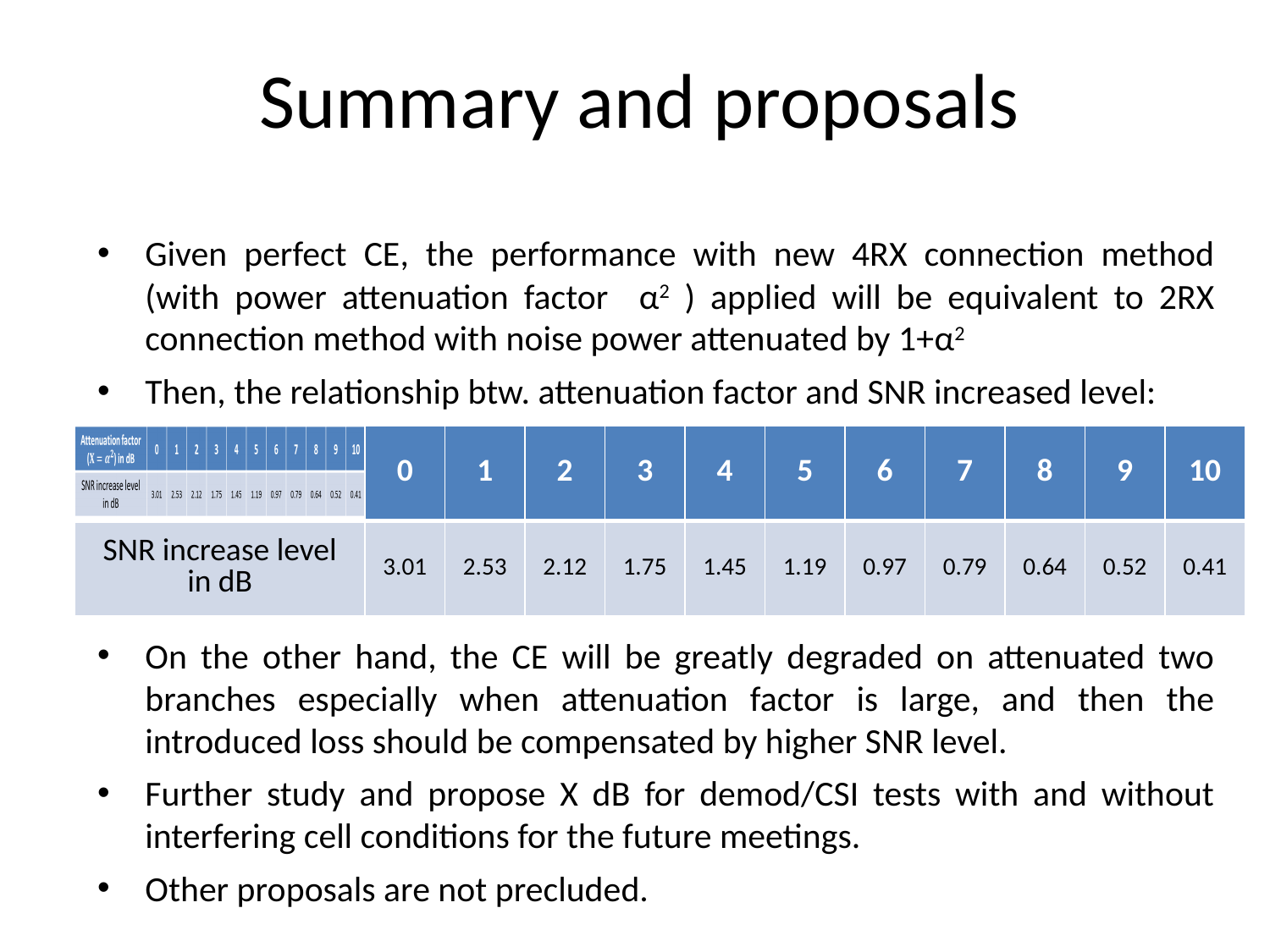

# Summary and proposals

Given perfect CE, the performance with new 4RX connection method (with power attenuation factor  α2 ) applied will be equivalent to 2RX connection method with noise power attenuated by 1+α2
Then, the relationship btw. attenuation factor and SNR increased level:

On the other hand, the CE will be greatly degraded on attenuated two branches especially when attenuation factor is large, and then the introduced loss should be compensated by higher SNR level.
Further study and propose X dB for demod/CSI tests with and without interfering cell conditions for the future meetings.
Other proposals are not precluded.

|  | 0 | 1 | 2 | 3 | 4 | 5 | 6 | 7 | 8 | 9 | 10 |
| --- | --- | --- | --- | --- | --- | --- | --- | --- | --- | --- | --- |
| SNR increase level in dB | 3.01 | 2.53 | 2.12 | 1.75 | 1.45 | 1.19 | 0.97 | 0.79 | 0.64 | 0.52 | 0.41 |